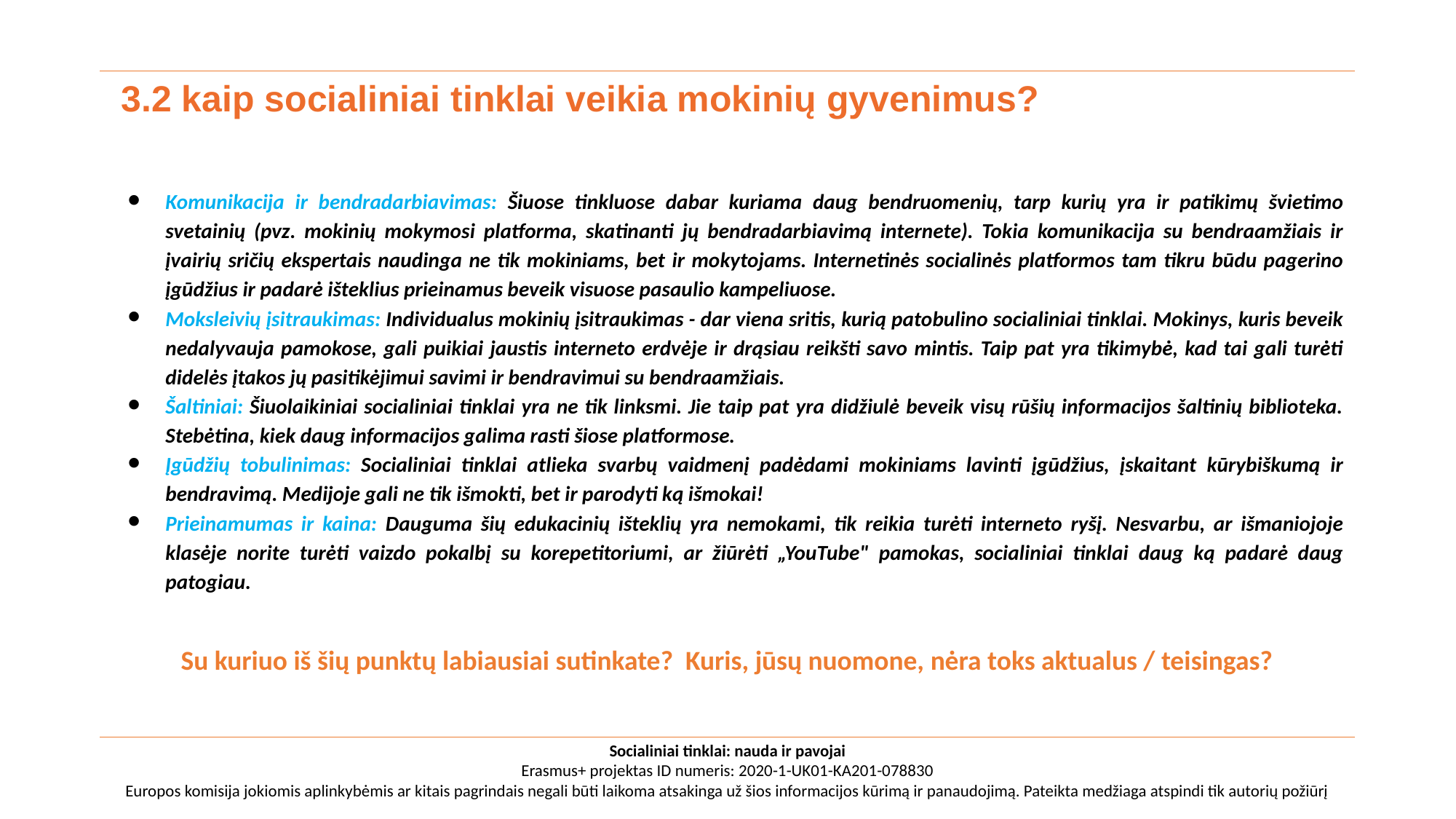

# 3.2 kaip socialiniai tinklai veikia mokinių gyvenimus?
Komunikacija ir bendradarbiavimas: Šiuose tinkluose dabar kuriama daug bendruomenių, tarp kurių yra ir patikimų švietimo svetainių (pvz. mokinių mokymosi platforma, skatinanti jų bendradarbiavimą internete). Tokia komunikacija su bendraamžiais ir įvairių sričių ekspertais naudinga ne tik mokiniams, bet ir mokytojams. Internetinės socialinės platformos tam tikru būdu pagerino įgūdžius ir padarė išteklius prieinamus beveik visuose pasaulio kampeliuose.
Moksleivių įsitraukimas: Individualus mokinių įsitraukimas - dar viena sritis, kurią patobulino socialiniai tinklai. Mokinys, kuris beveik nedalyvauja pamokose, gali puikiai jaustis interneto erdvėje ir drąsiau reikšti savo mintis. Taip pat yra tikimybė, kad tai gali turėti didelės įtakos jų pasitikėjimui savimi ir bendravimui su bendraamžiais.
Šaltiniai: Šiuolaikiniai socialiniai tinklai yra ne tik linksmi. Jie taip pat yra didžiulė beveik visų rūšių informacijos šaltinių biblioteka. Stebėtina, kiek daug informacijos galima rasti šiose platformose.
Įgūdžių tobulinimas: Socialiniai tinklai atlieka svarbų vaidmenį padėdami mokiniams lavinti įgūdžius, įskaitant kūrybiškumą ir bendravimą. Medijoje gali ne tik išmokti, bet ir parodyti ką išmokai!
Prieinamumas ir kaina: Dauguma šių edukacinių išteklių yra nemokami, tik reikia turėti interneto ryšį. Nesvarbu, ar išmaniojoje klasėje norite turėti vaizdo pokalbį su korepetitoriumi, ar žiūrėti „YouTube" pamokas, socialiniai tinklai daug ką padarė daug patogiau.

Su kuriuo iš šių punktų labiausiai sutinkate?  Kuris, jūsų nuomone, nėra toks aktualus / teisingas?

Socialiniai tinklai: nauda ir pavojai
Erasmus+ projektas ID numeris: 2020-1-UK01-KA201-078830
Europos komisija jokiomis aplinkybėmis ar kitais pagrindais negali būti laikoma atsakinga už šios informacijos kūrimą ir panaudojimą. Pateikta medžiaga atspindi tik autorių požiūrį